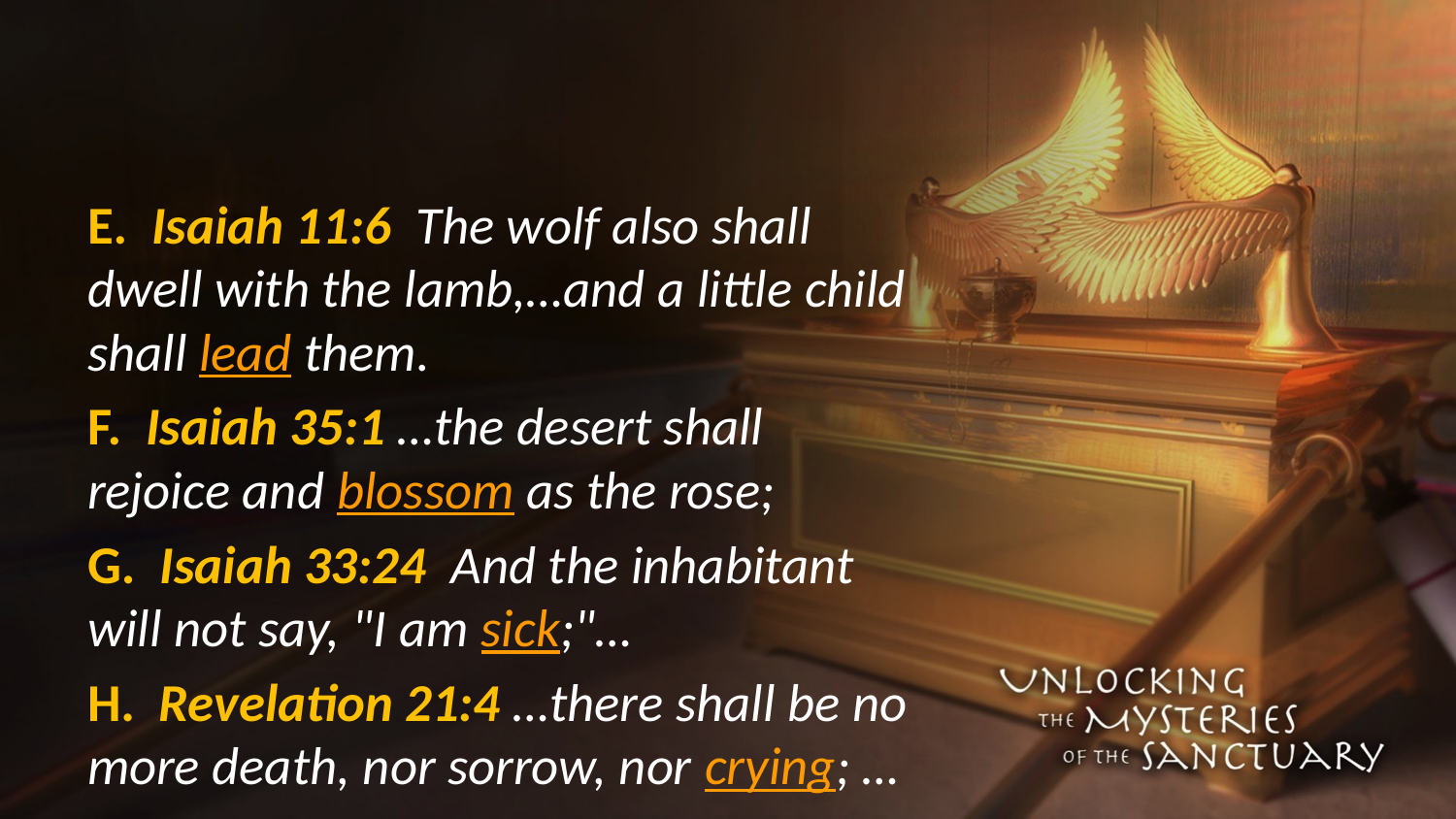

#

E.  Isaiah 11:6  The wolf also shall dwell with the lamb,…and a little child shall lead them.
F.  Isaiah 35:1 …the desert shall rejoice and blossom as the rose;
G.  Isaiah 33:24  And the inhabitant will not say, "I am sick;"…
H.  Revelation 21:4 …there shall be no more death, nor sorrow, nor crying; …